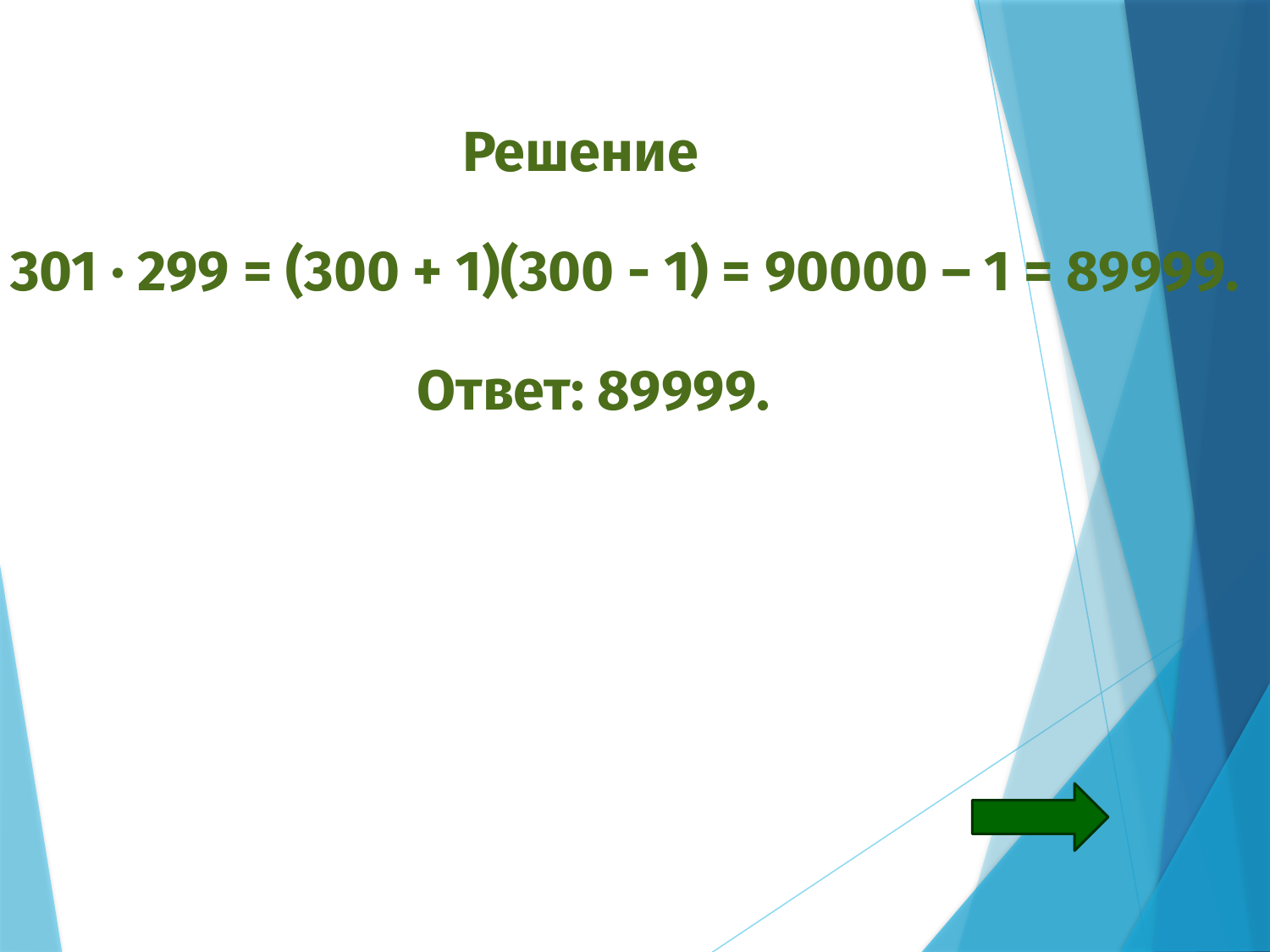

Решение
301 · 299 = (300 + 1)(300 - 1) = 90000 – 1 = 89999.
Ответ: 89999.